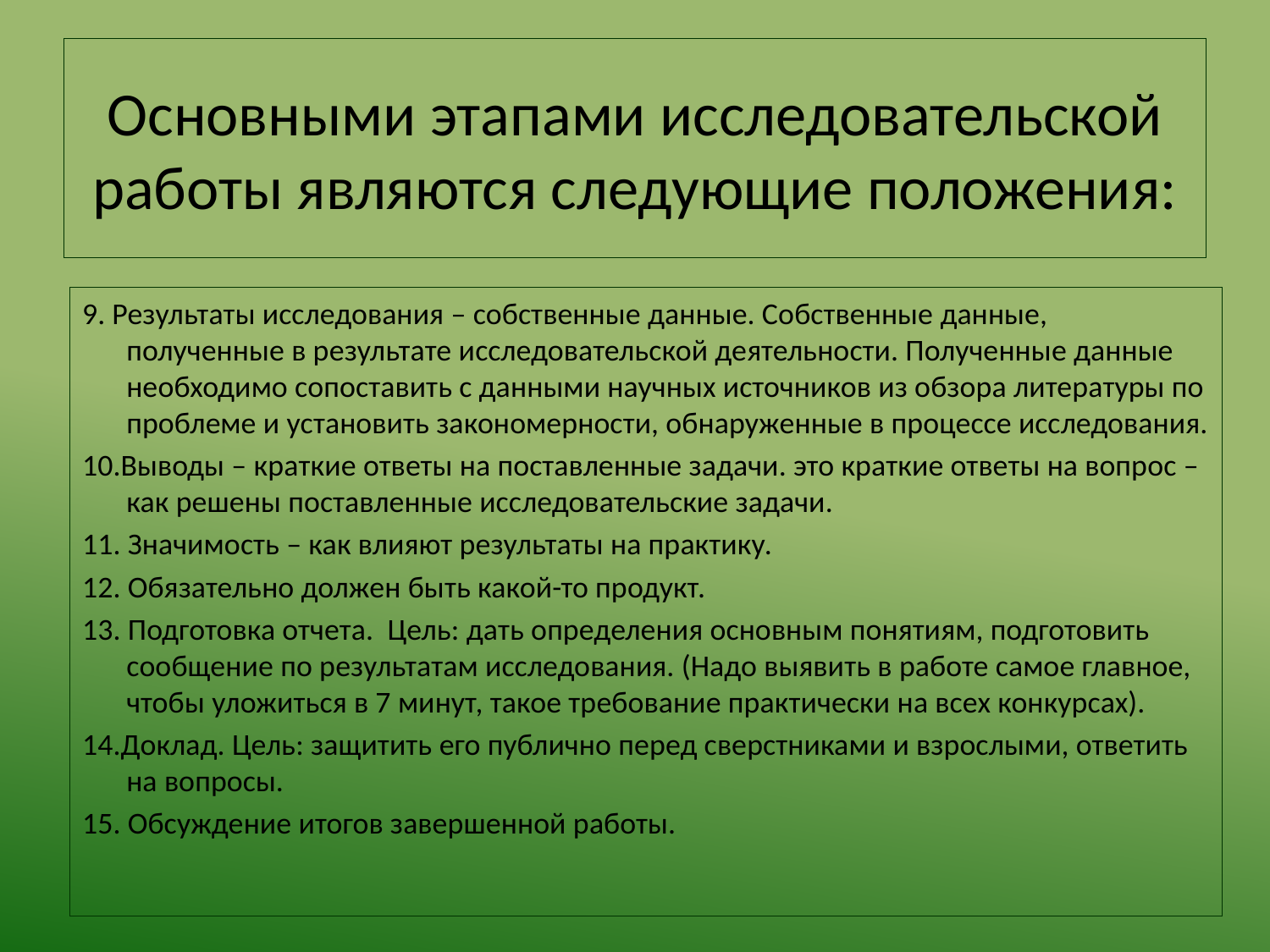

# Основными этапами исследовательской работы являются следующие положения:
9. Результаты исследования – собственные данные. Собственные данные, полученные в результате исследовательской деятельности. Полученные данные необходимо сопоставить с данными научных источников из обзора литературы по проблеме и установить закономерности, обнаруженные в процессе исследования.
10.Выводы – краткие ответы на поставленные задачи. это краткие ответы на вопрос – как решены поставленные исследовательские задачи.
11. Значимость – как влияют результаты на практику.
12. Обязательно должен быть какой-то продукт.
13. Подготовка отчета.  Цель: дать определения основным понятиям, подготовить сообщение по результатам исследования. (Надо выявить в работе самое главное, чтобы уложиться в 7 минут, такое требование практически на всех конкурсах).
14.Доклад. Цель: защитить его публично перед сверстниками и взрослыми, ответить на вопросы.
15. Обсуждение итогов завершенной работы.